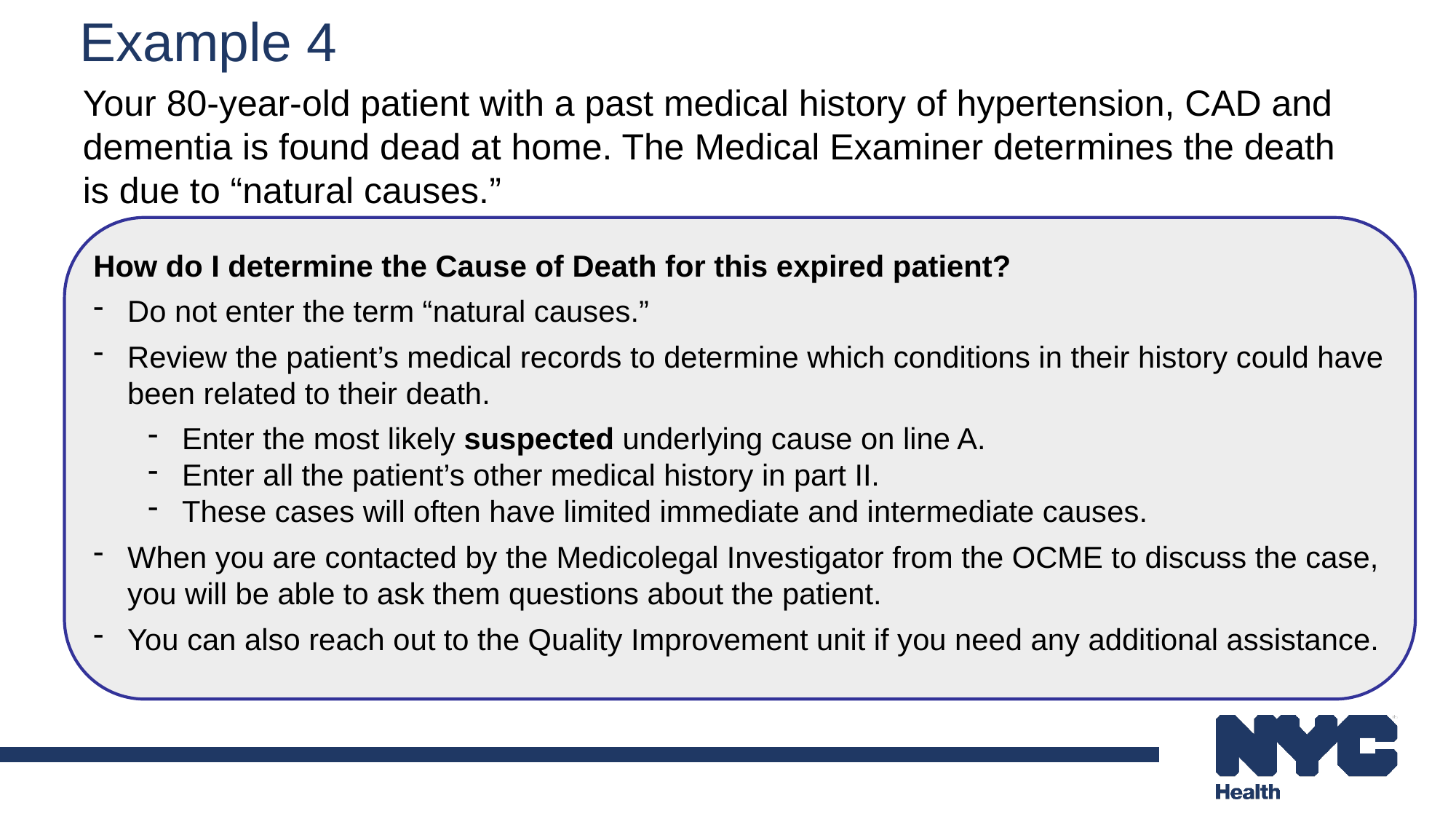

# Example 4
Your 80-year-old patient with a past medical history of hypertension, CAD and dementia is found dead at home. The Medical Examiner determines the death is due to “natural causes.”
How do I determine the Cause of Death for this expired patient?
Do not enter the term “natural causes.”
Review the patient’s medical records to determine which conditions in their history could have been related to their death.
Enter the most likely suspected underlying cause on line A.
Enter all the patient’s other medical history in part II.
These cases will often have limited immediate and intermediate causes.
When you are contacted by the Medicolegal Investigator from the OCME to discuss the case, you will be able to ask them questions about the patient.
You can also reach out to the Quality Improvement unit if you need any additional assistance.